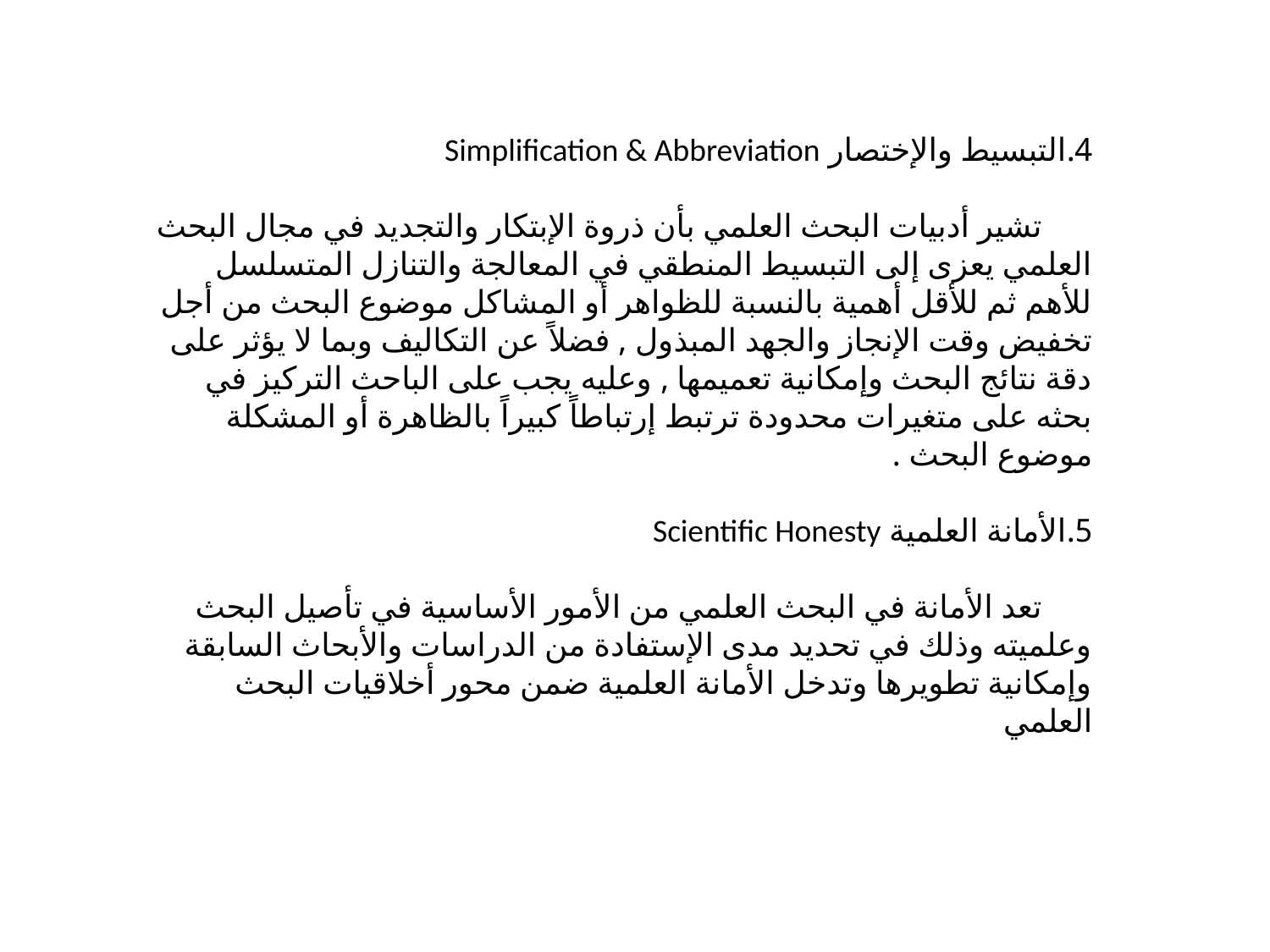

4.	التبسيط والإختصار Simplification & Abbreviation

      تشير أدبيات البحث العلمي بأن ذروة الإبتكار والتجديد في مجال البحث العلمي يعزى إلى التبسيط المنطقي في المعالجة والتنازل المتسلسل للأهم ثم للأقل أهمية بالنسبة للظواهر أو المشاكل موضوع البحث من أجل تخفيض وقت الإنجاز والجهد المبذول , فضلاً عن التكاليف وبما لا يؤثر على دقة نتائج البحث وإمكانية تعميمها , وعليه يجب على الباحث التركيز في بحثه على متغيرات محدودة ترتبط إرتباطاً كبيراً بالظاهرة أو المشكلة موضوع البحث .

5.	الأمانة العلمية Scientific Honesty

      تعد الأمانة في البحث العلمي من الأمور الأساسية في تأصيل البحث وعلميته وذلك في تحديد مدى الإستفادة من الدراسات والأبحاث السابقة وإمكانية تطويرها وتدخل الأمانة العلمية ضمن محور أخلاقيات البحث العلمي